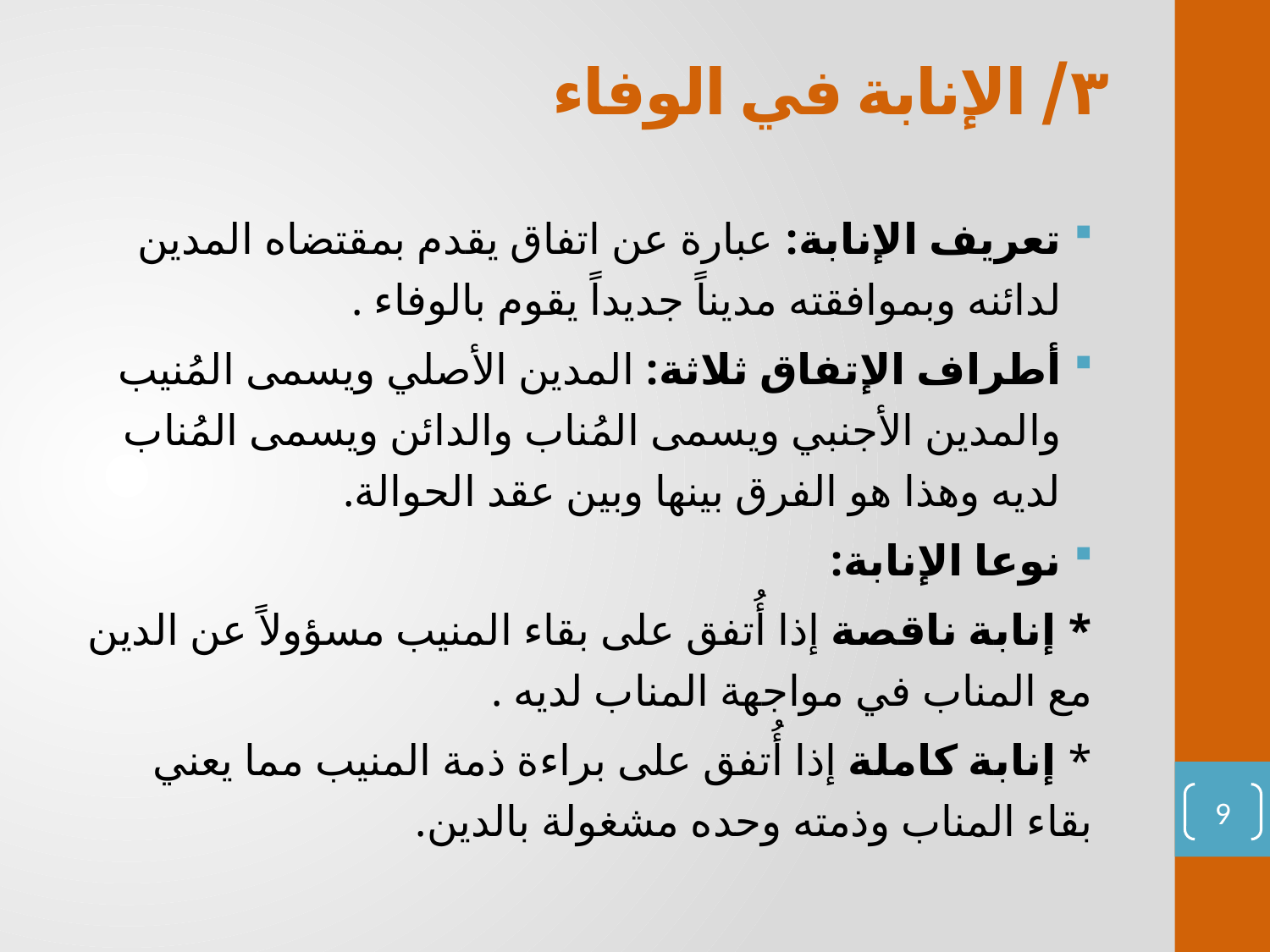

# ٣/ الإنابة في الوفاء
تعريف الإنابة: عبارة عن اتفاق يقدم بمقتضاه المدين لدائنه وبموافقته مديناً جديداً يقوم بالوفاء .
أطراف الإتفاق ثلاثة: المدين الأصلي ويسمى المُنيب والمدين الأجنبي ويسمى المُناب والدائن ويسمى المُناب لديه وهذا هو الفرق بينها وبين عقد الحوالة.
نوعا الإنابة:
* إنابة ناقصة إذا أُتفق على بقاء المنيب مسؤولاً عن الدين مع المناب في مواجهة المناب لديه .
* إنابة كاملة إذا أُتفق على براءة ذمة المنيب مما يعني بقاء المناب وذمته وحده مشغولة بالدين.
9